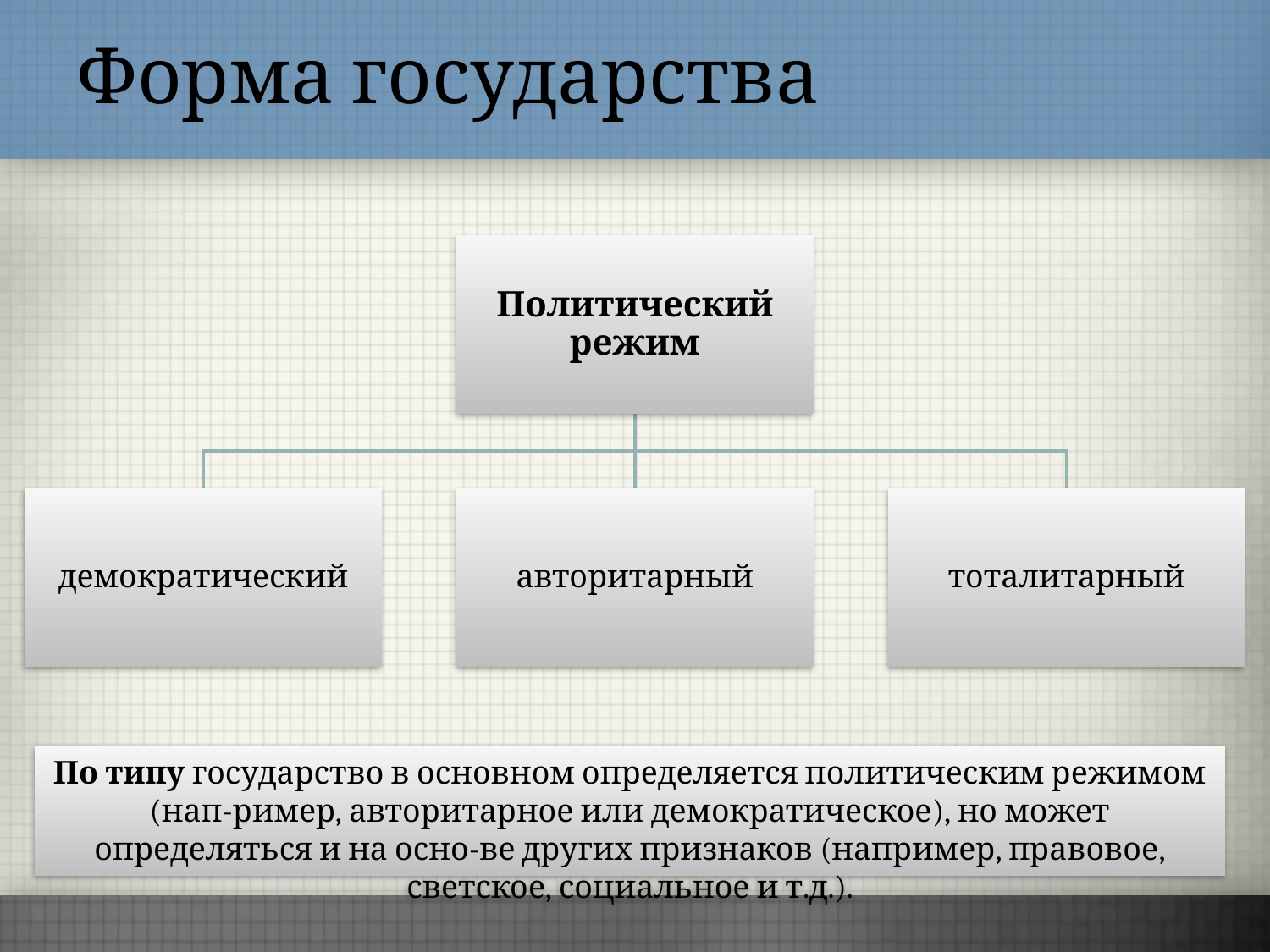

# Форма государства
Политический режим
демократический
авторитарный
тоталитарный
По типу государство в основном определяется политическим режимом (нап-ример, авторитарное или демократическое), но может определяться и на осно-ве других признаков (например, правовое, светское, социальное и т.д.).